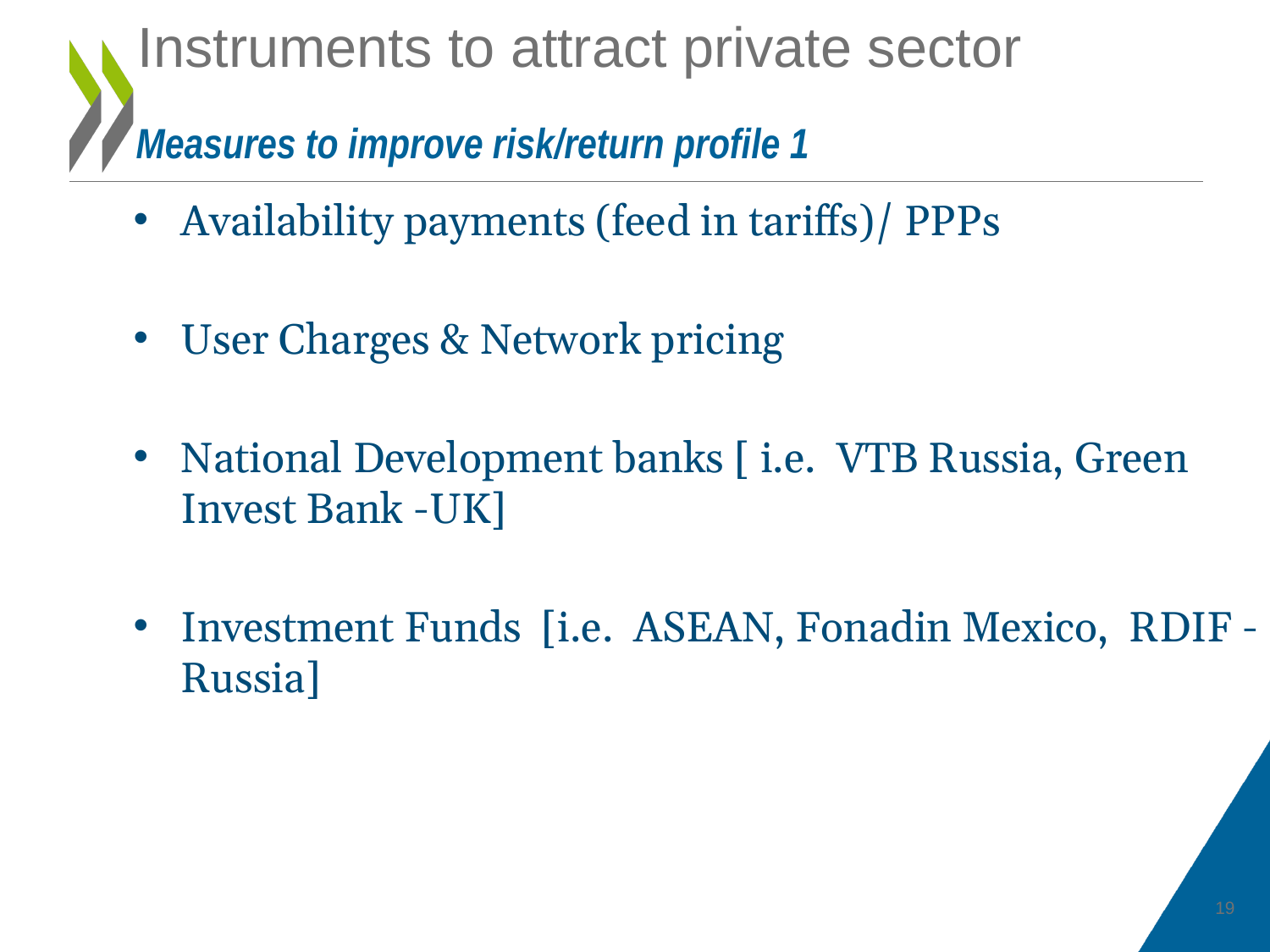

# Instruments to attract private sector
     Measures to improve risk/return profile 1

Availability payments (feed in tariffs)/ PPPs

User Charges & Network pricing

National Development banks [ i.e.  VTB Russia, Green Invest Bank -UK]

Investment Funds  [i.e.  ASEAN, Fonadin Mexico,  RDIF -Russia]

19